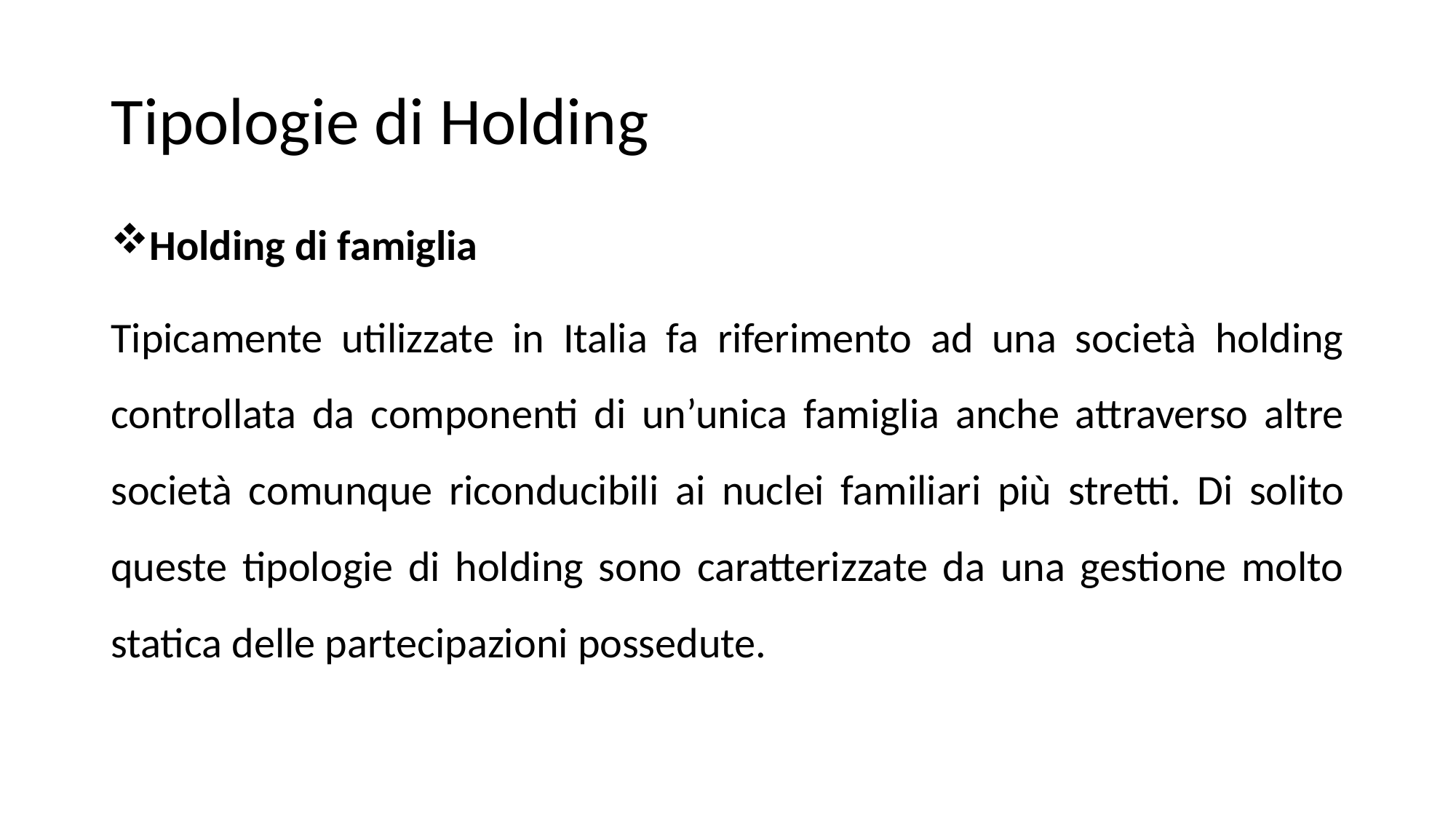

# Tipologie di Holding
Holding di famiglia
Tipicamente utilizzate in Italia fa riferimento ad una società holding controllata da componenti di un’unica famiglia anche attraverso altre società comunque riconducibili ai nuclei familiari più stretti. Di solito queste tipologie di holding sono caratterizzate da una gestione molto statica delle partecipazioni possedute.